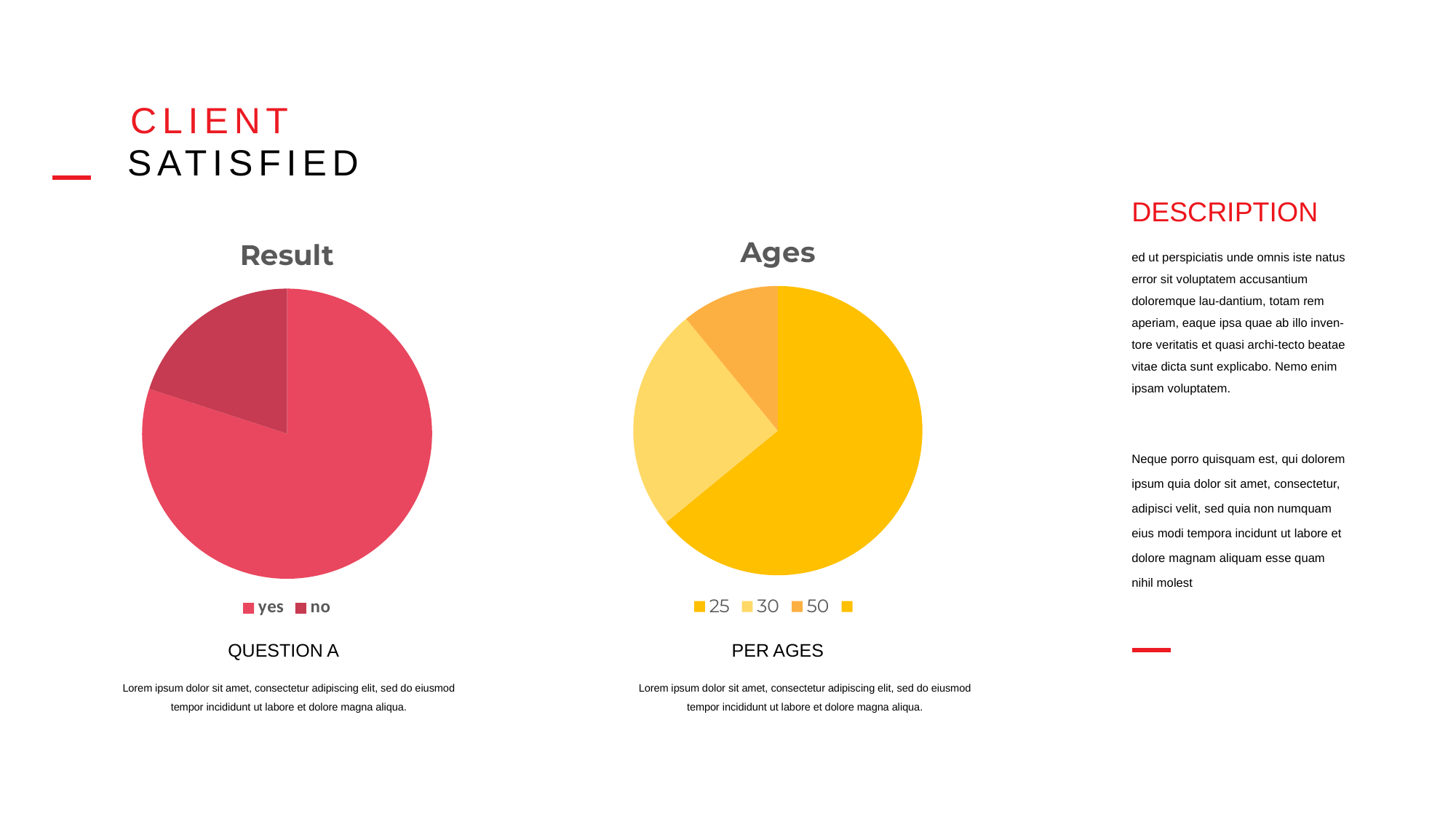

CLIENT
SATISFIED
DESCRIPTION

### Chart: Ages

| Category | AGE |
|---|---|
| 25.0 | 8.2 |
| 30.0 | 3.2 |
| 50.0 | 1.4 |
|  | None |

### Chart: Result

| Category | Result |
|---|---|
| yes | 8.0 |
| no | 2.0 |
ed ut perspiciatis unde omnis iste natus error sit voluptatem accusantium doloremque lau-dantium, totam rem aperiam, eaque ipsa quae ab illo inven-tore veritatis et quasi archi-tecto beatae vitae dicta sunt explicabo. Nemo enim ipsam voluptatem.
Neque porro quisquam est, qui dolorem ipsum quia dolor sit amet, consectetur, adipisci velit, sed quia non numquam eius modi tempora incidunt ut labore et dolore magnam aliquam esse quam nihil molest
PER AGES
QUESTION A
Lorem ipsum dolor sit amet, consectetur adipiscing elit, sed do eiusmod tempor incididunt ut labore et dolore magna aliqua.
Lorem ipsum dolor sit amet, consectetur adipiscing elit, sed do eiusmod tempor incididunt ut labore et dolore magna aliqua.